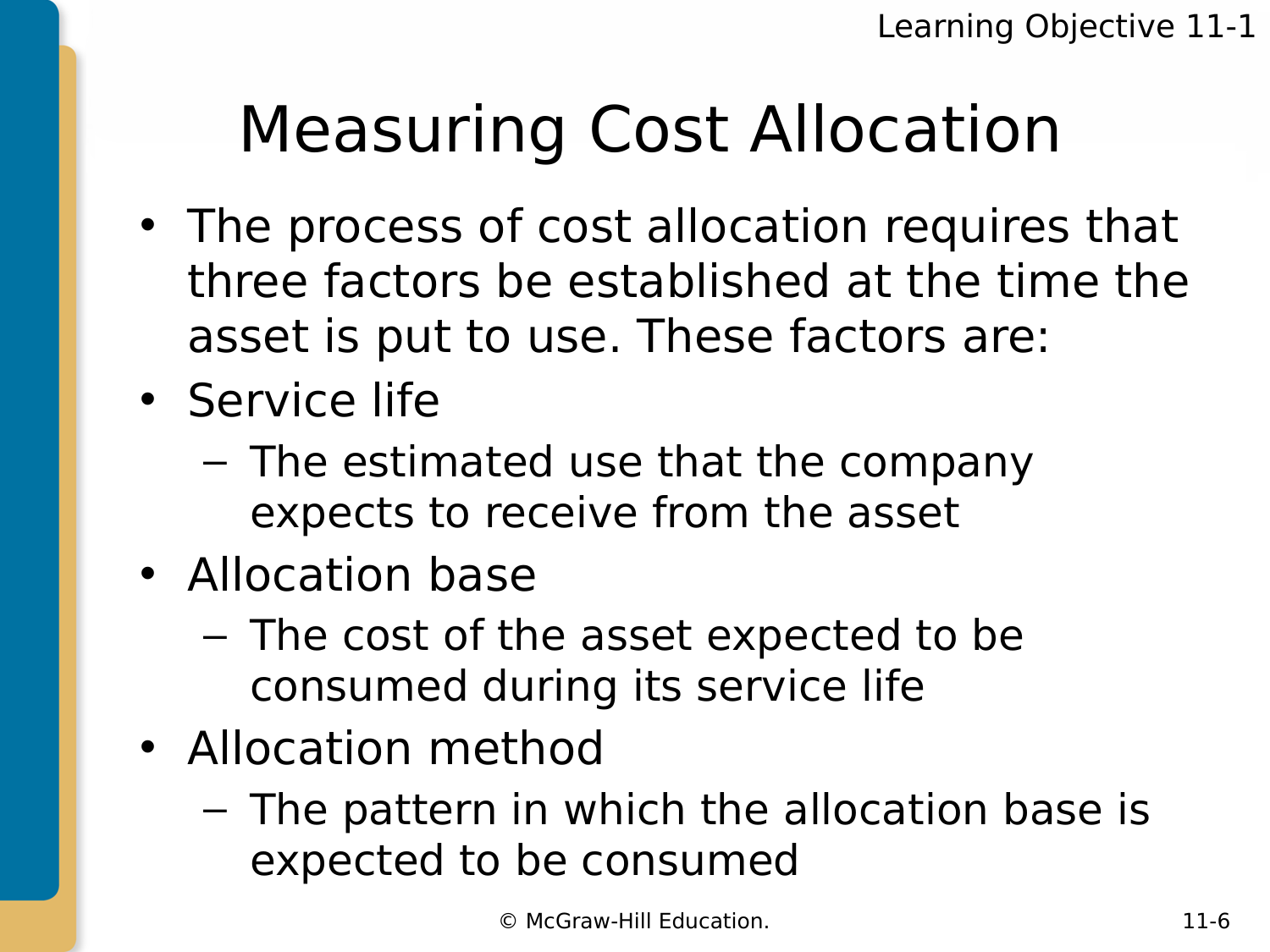

Learning Objective 11-1
# Measuring Cost Allocation
The process of cost allocation requires that three factors be established at the time the asset is put to use. These factors are:
Service life
The estimated use that the company expects to receive from the asset
Allocation base
The cost of the asset expected to be consumed during its service life
Allocation method
The pattern in which the allocation base is expected to be consumed